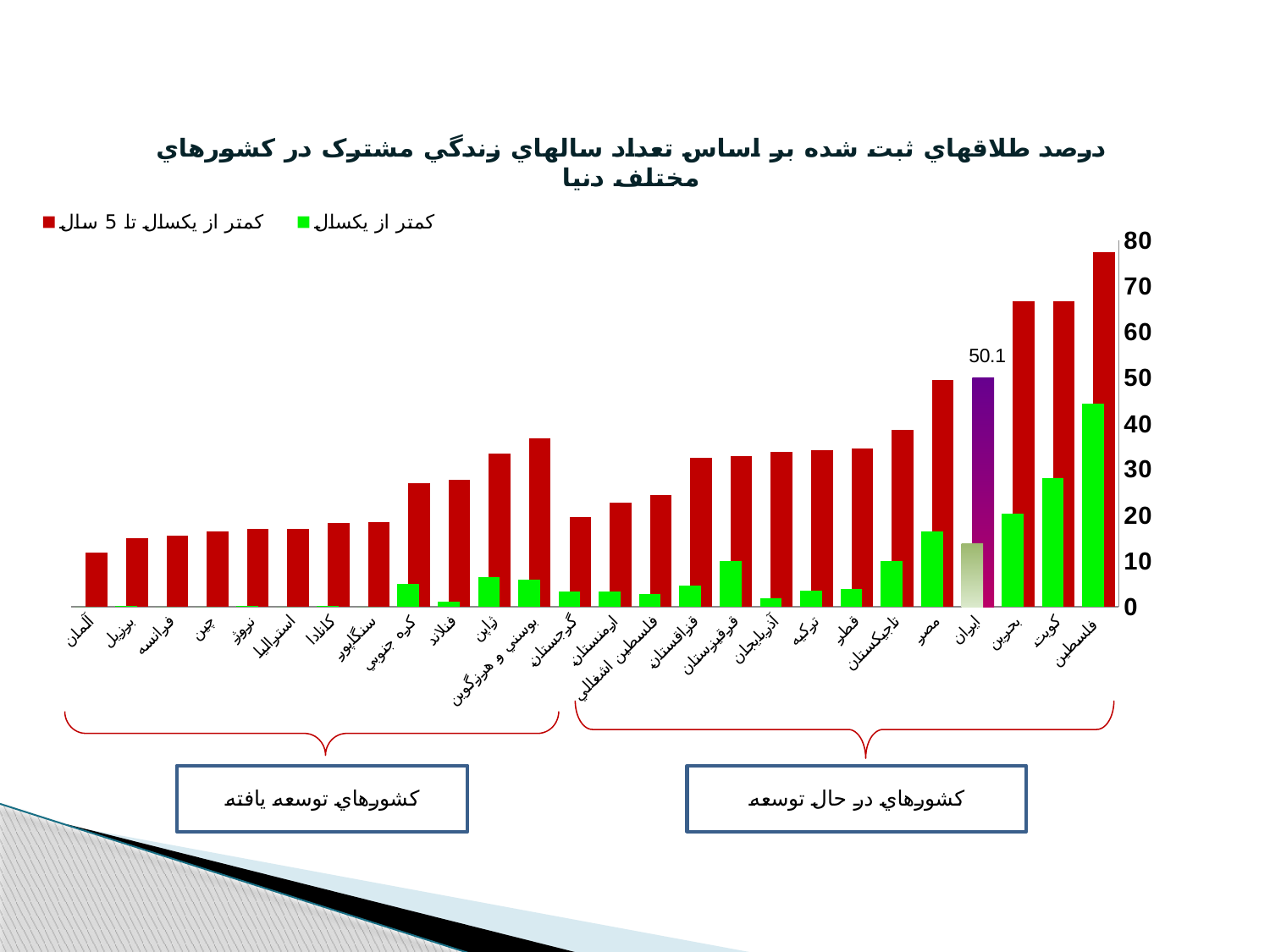

### Chart: درصد طلاقهاي ثبت شده بر اساس تعداد سالهاي زندگي مشترک در کشورهاي مختلف دنيا

| Category | کمتر از يکسال تا 5 سال | کمتر از يکسال |
|---|---|---|
| فلسطين  | 77.5 | 44.3 |
| کويت | 66.8 | 28.2 |
| بحرين | 66.7 | 20.4 |
| ايران | 50.10000000000001 | 13.8 |
| مصر | 49.5 | 16.4 |
| تاجيکستان | 38.6 | 10.0 |
| قطر | 34.6 | 3.9 |
| ترکيه | 34.2 | 3.5 |
| آذربايجان | 33.9 | 1.9000000000000001 |
| قرقيزستان | 33.0 | 10.0 |
| قزاقستان | 32.6 | 4.6 |
| فلسطين اشغالي | 24.400000000000002 | 2.8 |
| ارمنستان | 22.8 | 3.3 |
| گرجستان | 19.6 | 3.3 |
| بوسني و هرزگوين | 36.800000000000004 | 5.9 |
| ژاپن | 33.4 | 6.5 |
| فنلاند | 27.799999999999986 | 1.2 |
| کره جنوبي | 27.099999999999987 | 5.0 |
| سنگاپور | 18.5 | 0.0 |
| کانادا | 18.3 | 0.2 |
| استراليا | 17.1 | 0.0 |
| نروژ | 17.099999999999987 | 0.2 |
| چين | 16.4 | 0.0 |
| فرانسه | 15.600000000000001 | 0.0 |
| برزيل | 15.0 | 0.2 |
| آلمان | 11.8 | 0.0 |